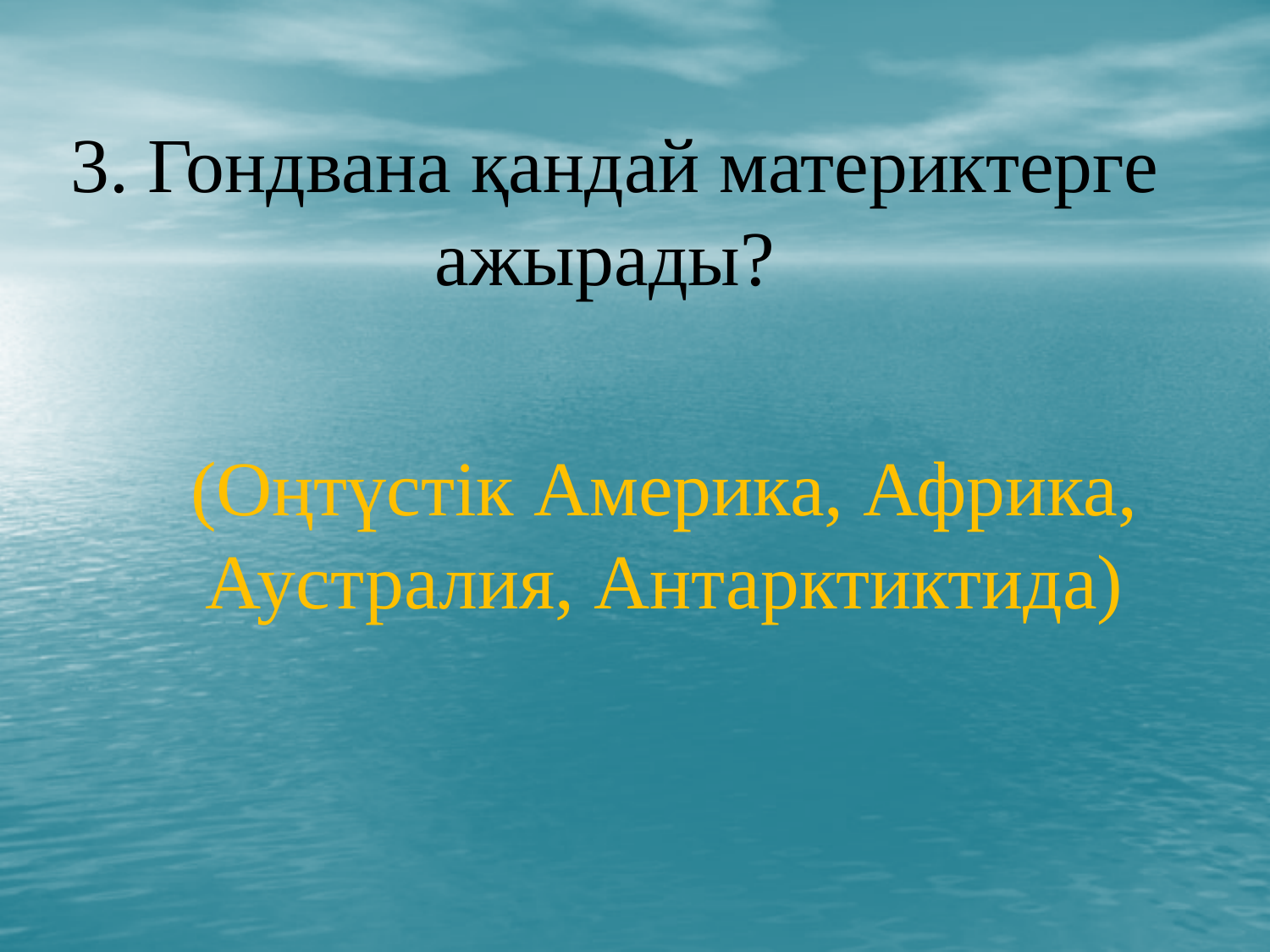

3. Гондвана қандай материктерге ажырады?
(Оңтүстік Америка, Африка, Аустралия, Антарктиктида)